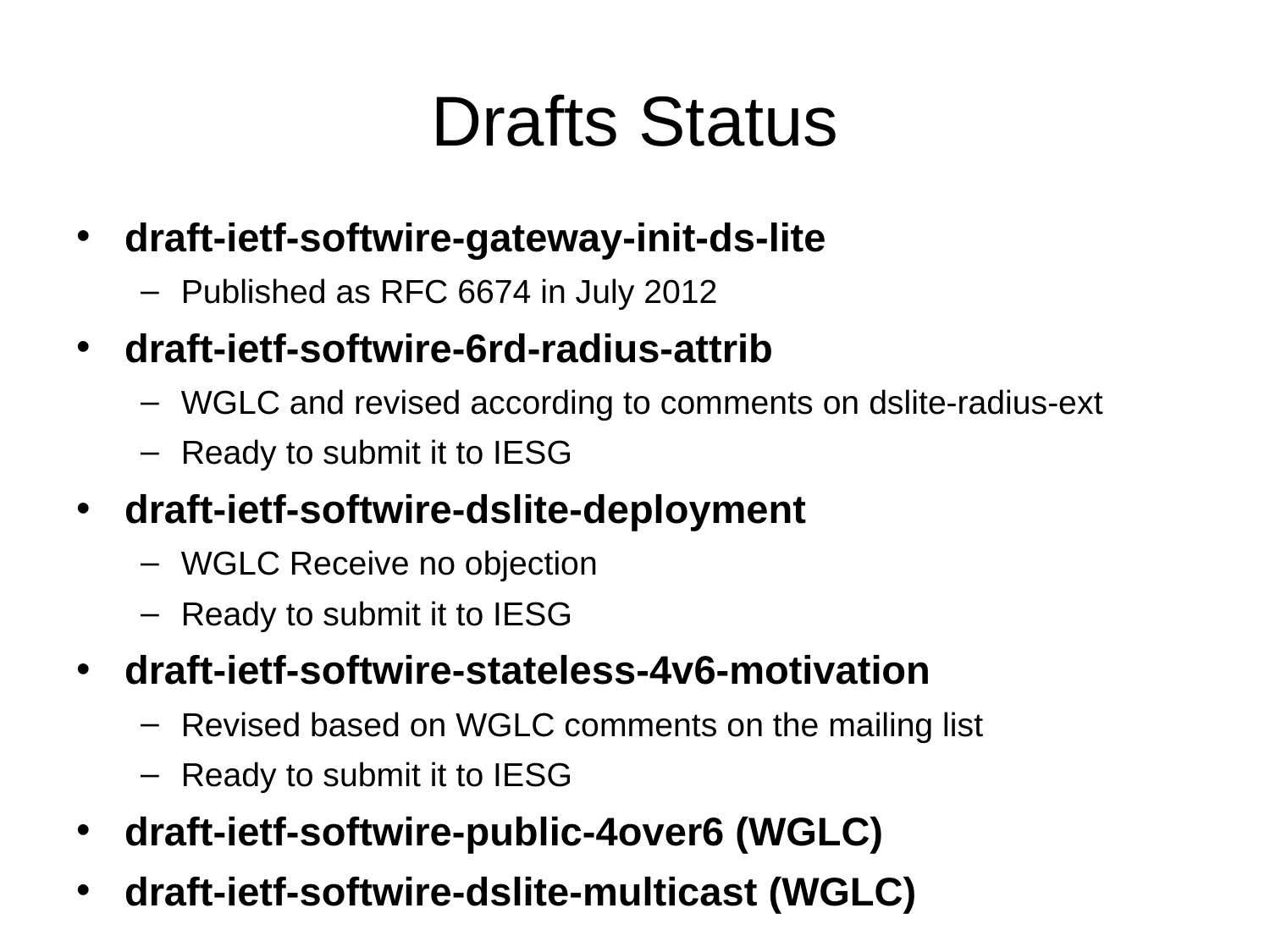

# Drafts Status
draft-ietf-softwire-gateway-init-ds-lite
Published as RFC 6674 in July 2012
draft-ietf-softwire-6rd-radius-attrib
WGLC and revised according to comments on dslite-radius-ext
Ready to submit it to IESG
draft-ietf-softwire-dslite-deployment
WGLC Receive no objection
Ready to submit it to IESG
draft-ietf-softwire-stateless-4v6-motivation
Revised based on WGLC comments on the mailing list
Ready to submit it to IESG
draft-ietf-softwire-public-4over6 (WGLC)
draft-ietf-softwire-dslite-multicast (WGLC)